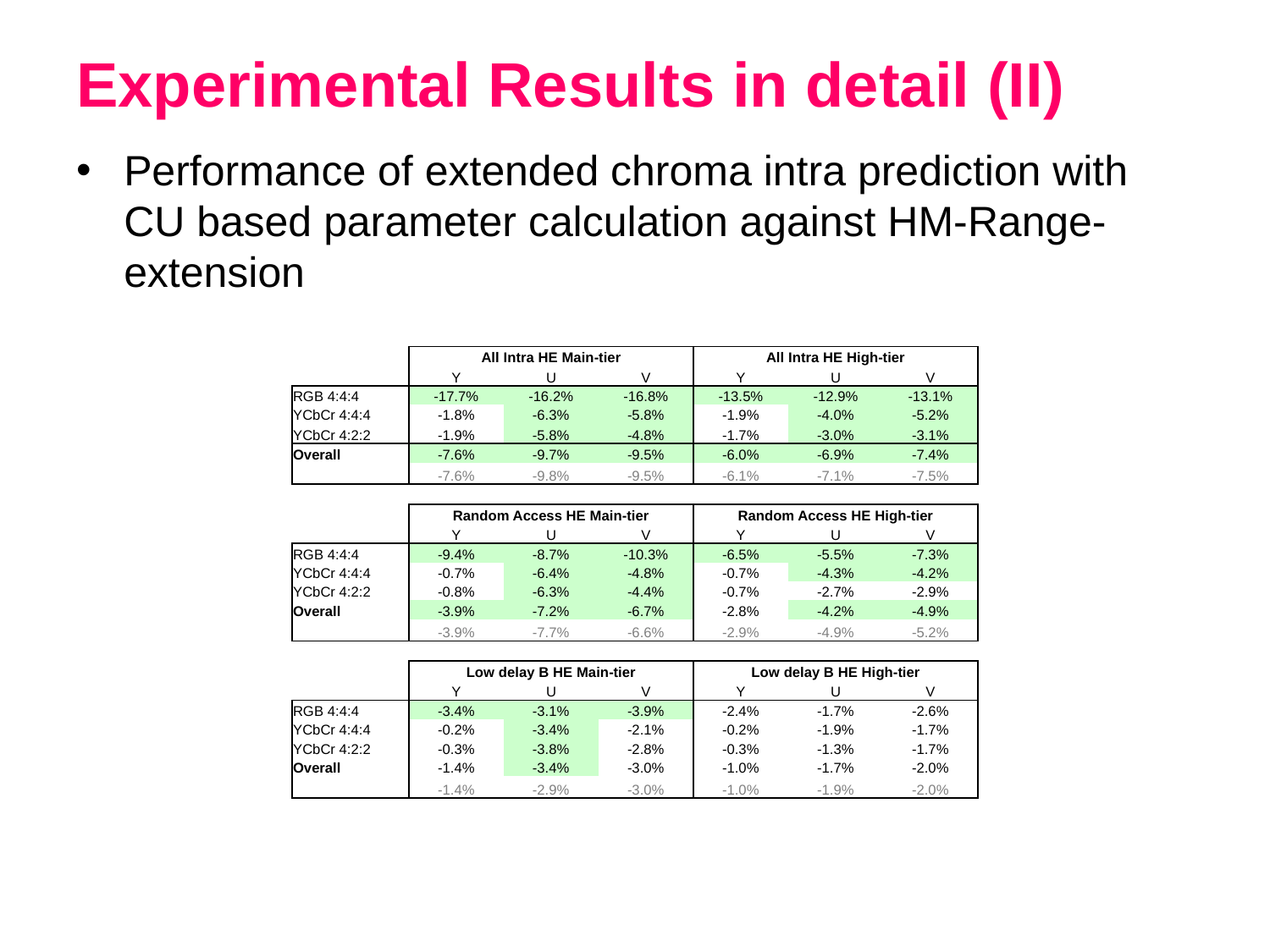

Experimental Results in detail (II)
Performance of extended chroma intra prediction with CU based parameter calculation against HM-Range-extension
|  | All Intra HE Main-tier |  |  | All Intra HE High-tier |  |  |
| --- | --- | --- | --- | --- | --- | --- |
|  | Y | U | V | Y | U | V |
| RGB 4:4:4 | -17.7% | -16.2% | -16.8% | -13.5% | -12.9% | -13.1% |
| YCbCr 4:4:4 | -1.8% | -6.3% | -5.8% | -1.9% | -4.0% | -5.2% |
| YCbCr 4:2:2 | -1.9% | -5.8% | -4.8% | -1.7% | -3.0% | -3.1% |
| Overall | -7.6% | -9.7% | -9.5% | -6.0% | -6.9% | -7.4% |
|  | -7.6% | -9.8% | -9.5% | -6.1% | -7.1% | -7.5% |
|  |  |  |  |  |  |  |
|  | Random Access HE Main-tier |  |  | Random Access HE High-tier |  |  |
|  | Y | U | V | Y | U | V |
| RGB 4:4:4 | -9.4% | -8.7% | -10.3% | -6.5% | -5.5% | -7.3% |
| YCbCr 4:4:4 | -0.7% | -6.4% | -4.8% | -0.7% | -4.3% | -4.2% |
| YCbCr 4:2:2 | -0.8% | -6.3% | -4.4% | -0.7% | -2.7% | -2.9% |
| Overall | -3.9% | -7.2% | -6.7% | -2.8% | -4.2% | -4.9% |
|  | -3.9% | -7.7% | -6.6% | -2.9% | -4.9% | -5.2% |
|  |  |  |  |  |  |  |
|  | Low delay B HE Main-tier |  |  | Low delay B HE High-tier |  |  |
|  | Y | U | V | Y | U | V |
| RGB 4:4:4 | -3.4% | -3.1% | -3.9% | -2.4% | -1.7% | -2.6% |
| YCbCr 4:4:4 | -0.2% | -3.4% | -2.1% | -0.2% | -1.9% | -1.7% |
| YCbCr 4:2:2 | -0.3% | -3.8% | -2.8% | -0.3% | -1.3% | -1.7% |
| Overall | -1.4% | -3.4% | -3.0% | -1.0% | -1.7% | -2.0% |
|  | -1.4% | -2.9% | -3.0% | -1.0% | -1.9% | -2.0% |